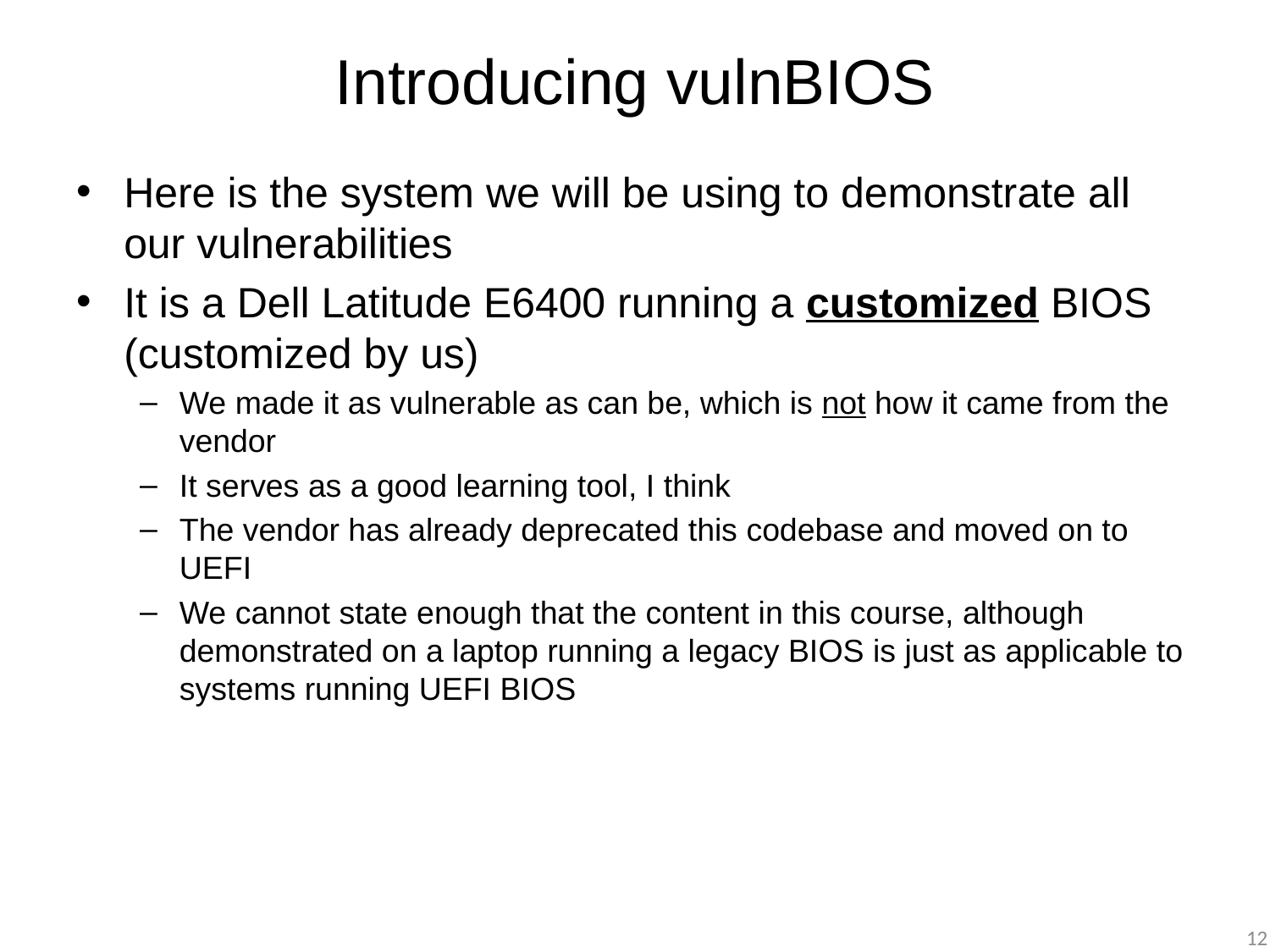

# Introducing vulnBIOS
Here is the system we will be using to demonstrate all our vulnerabilities
It is a Dell Latitude E6400 running a customized BIOS (customized by us)
We made it as vulnerable as can be, which is not how it came from the vendor
It serves as a good learning tool, I think
The vendor has already deprecated this codebase and moved on to UEFI
We cannot state enough that the content in this course, although demonstrated on a laptop running a legacy BIOS is just as applicable to systems running UEFI BIOS

12